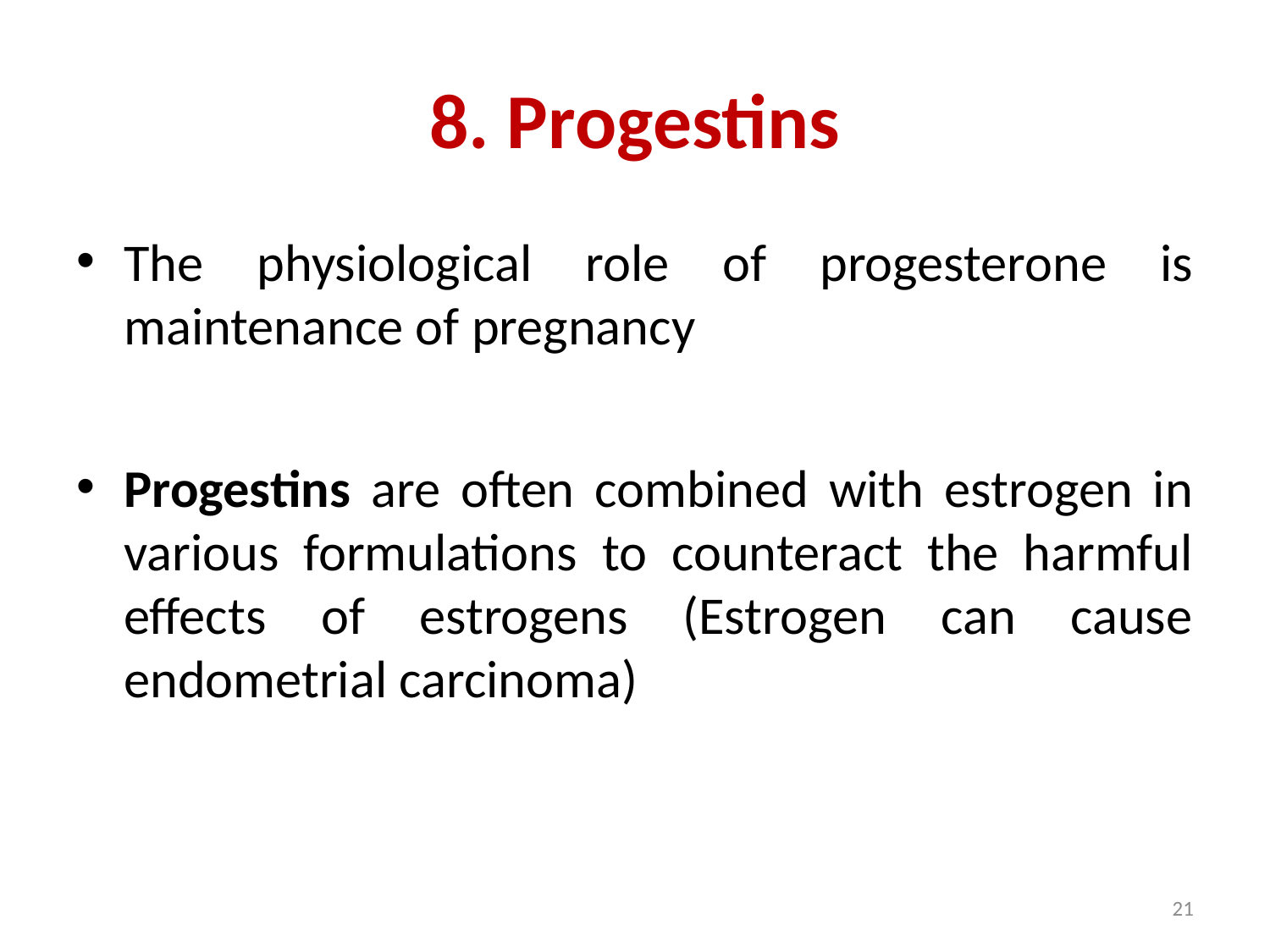

# 8. Progestins
The physiological role of progesterone is maintenance of pregnancy

Progestins are often combined with estrogen in various formulations to counteract the harmful effects of estrogens (Estrogen can cause endometrial carcinoma)

21